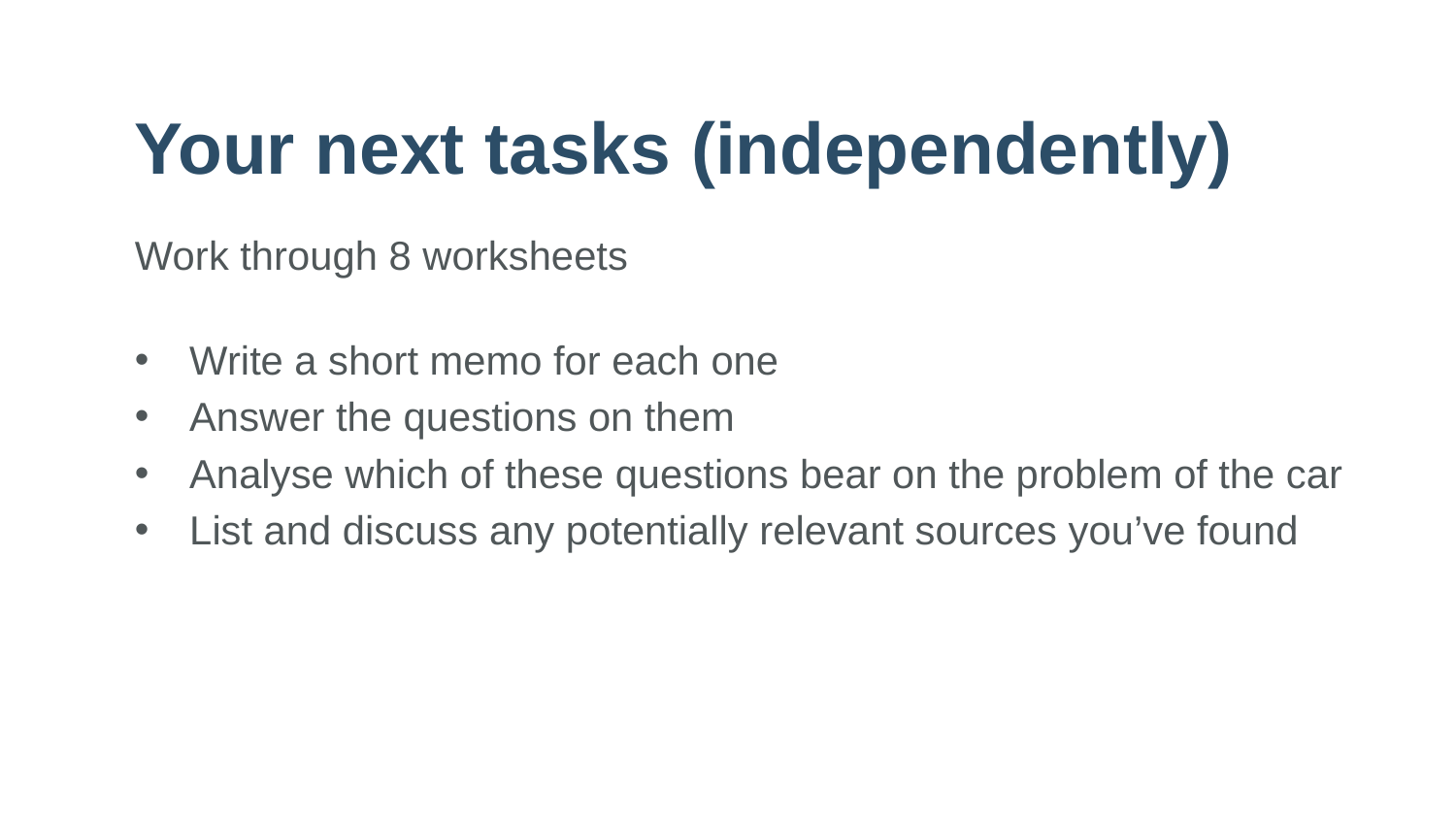

# Your next tasks (independently)
Work through 8 worksheets
Write a short memo for each one
Answer the questions on them
Analyse which of these questions bear on the problem of the car
List and discuss any potentially relevant sources you’ve found